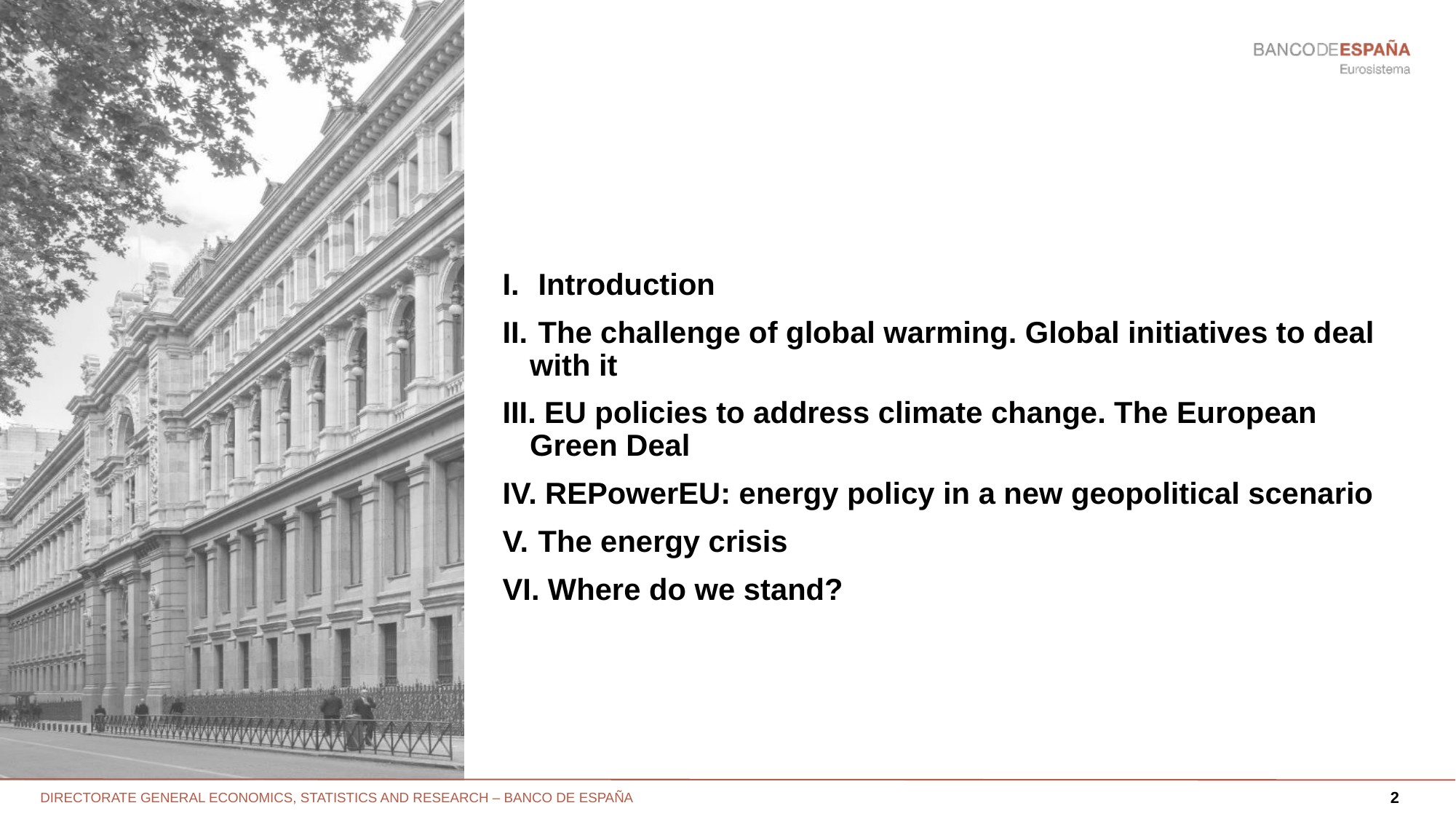

#
 Introduction
 The challenge of global warming. Global initiatives to deal with it
 EU policies to address climate change. The European Green Deal
 REPowerEU: energy policy in a new geopolitical scenario
 The energy crisis
 Where do we stand?

2